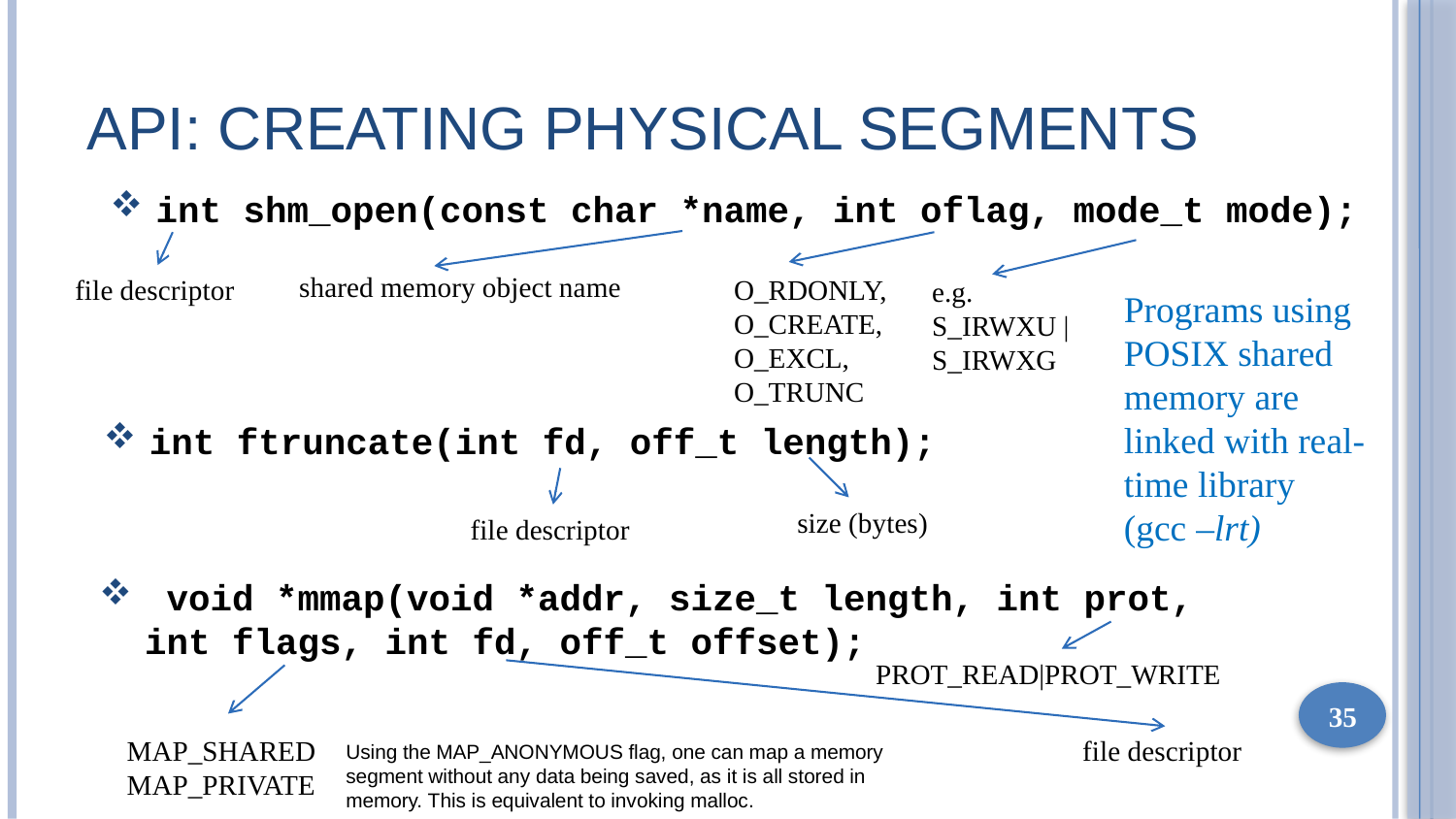

# API: Creating Physical Segments
int shm_open(const char *name, int oflag, mode_t mode);
shared memory object name
file descriptor
O_RDONLY,
O_CREATE,
O_EXCL,
O_TRUNC
e.g.
S_IRWXU | S_IRWXG
Programs using POSIX shared memory are linked with real-time library
(gcc –lrt)
int ftruncate(int fd, off_t length);
size (bytes)
file descriptor
 void *mmap(void *addr, size_t length, int prot, int flags, int fd, off_t offset);
PROT_READ|PROT_WRITE
35
MAP_SHARED
MAP_PRIVATE
file descriptor
Using the MAP_ANONYMOUS flag, one can map a memory segment without any data being saved, as it is all stored in memory. This is equivalent to invoking malloc.